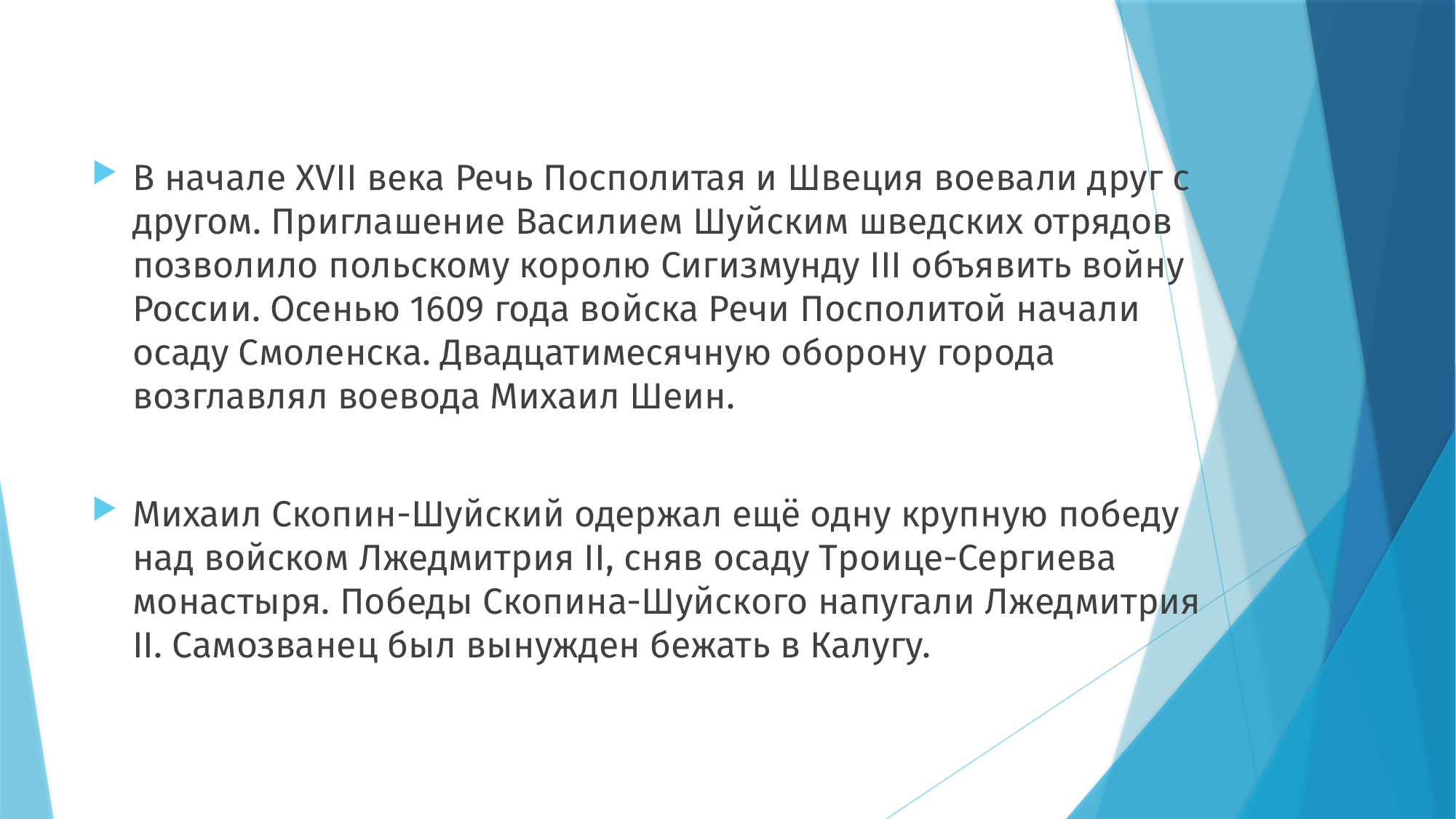

#
В начале XVII века Речь Посполитая и Швеция воевали друг с другом. Приглашение Василием Шуйским шведских отрядов позволило польскому королю Сигизмунду III объявить войну России. Осенью 1609 года войска Речи Посполитой начали осаду Смоленска. Двадцатимесячную оборону города возглавлял воевода Михаил Шеин.

Михаил Скопин-Шуйский одержал ещё одну крупную победу над войском Лжедмитрия II, сняв осаду Троице-Сергиева монастыря. Победы Скопина-Шуйского напугали Лжедмитрия II. Самозванец был вынужден бежать в Калугу.